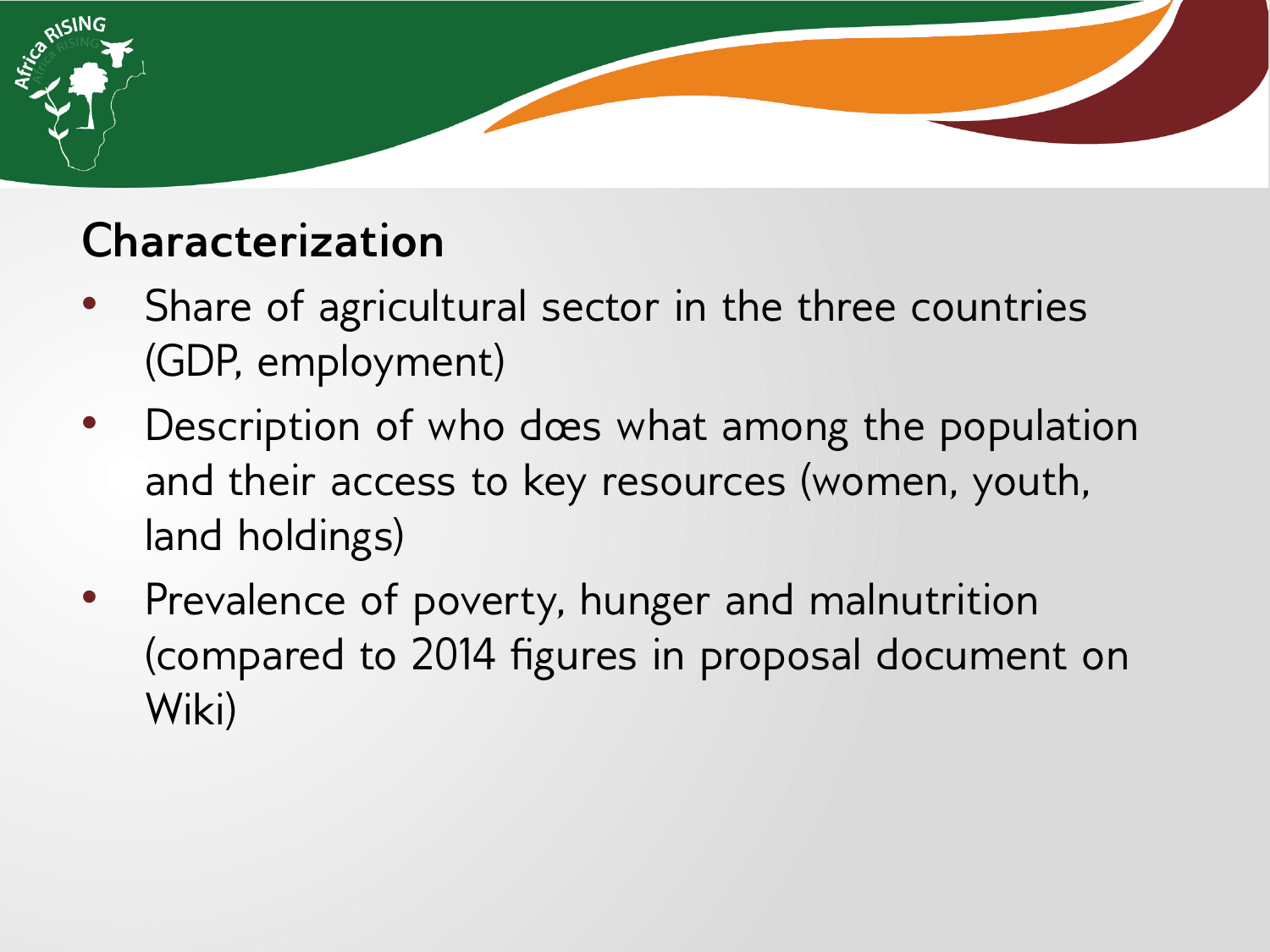

Characterization
Share of agricultural sector in the three countries (GDP, employment)
Description of who does what among the population and their access to key resources (women, youth, land holdings)
Prevalence of poverty, hunger and malnutrition (compared to 2014 figures in proposal document on Wiki)